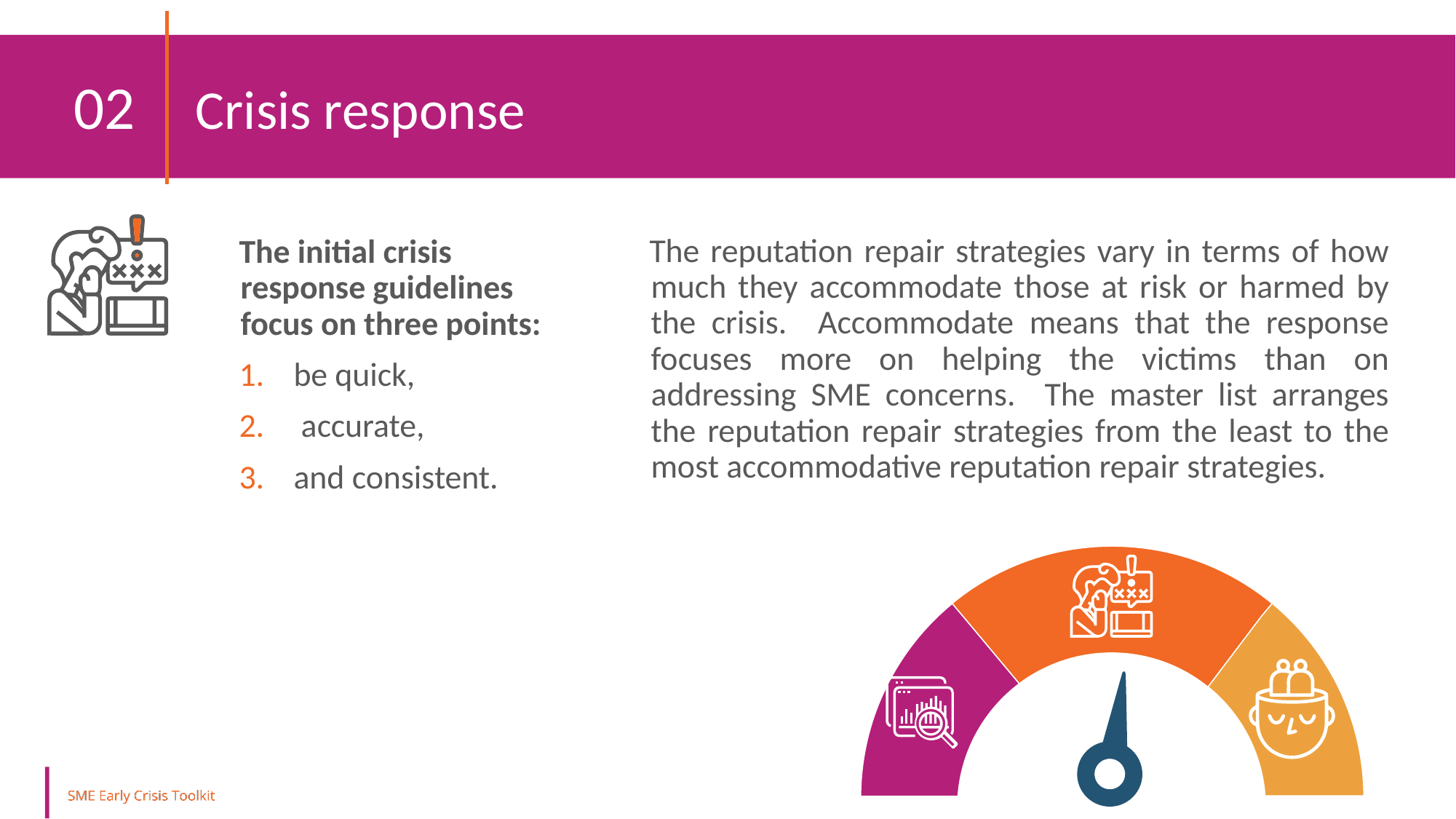

02 	 Crisis response

The reputation repair strategies vary in terms of how much they accommodate those at risk or harmed by the crisis.  Accommodate means that the response focuses more on helping the victims than on addressing SME concerns.  The master list arranges the reputation repair strategies from the least to the most accommodative reputation repair strategies.
The initial crisis response guidelines focus on three points:
be quick,
 accurate,
and consistent.